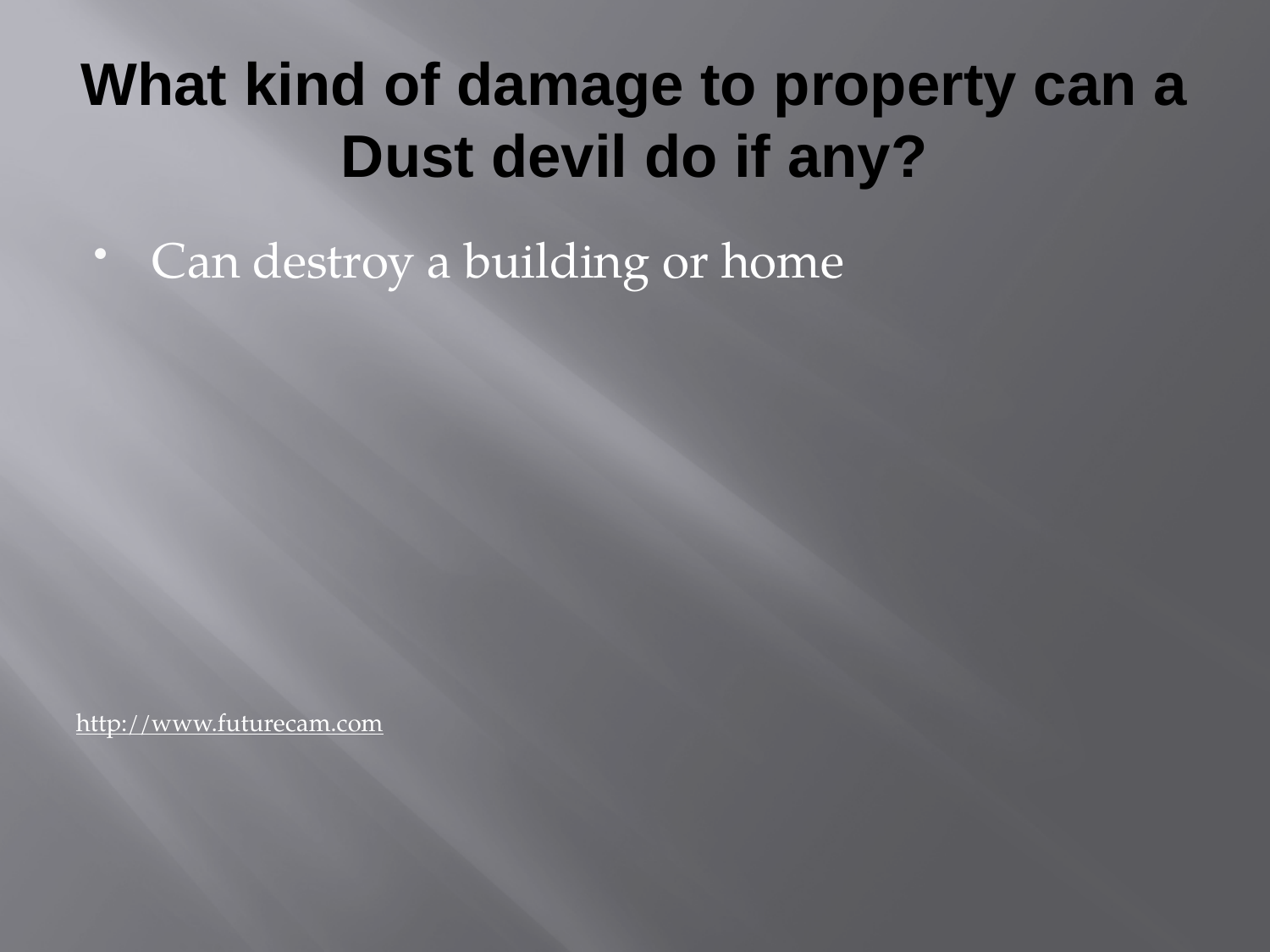

# What kind of damage to property can a Dust devil do if any?
Can destroy a building or home

http://www.futurecam.com